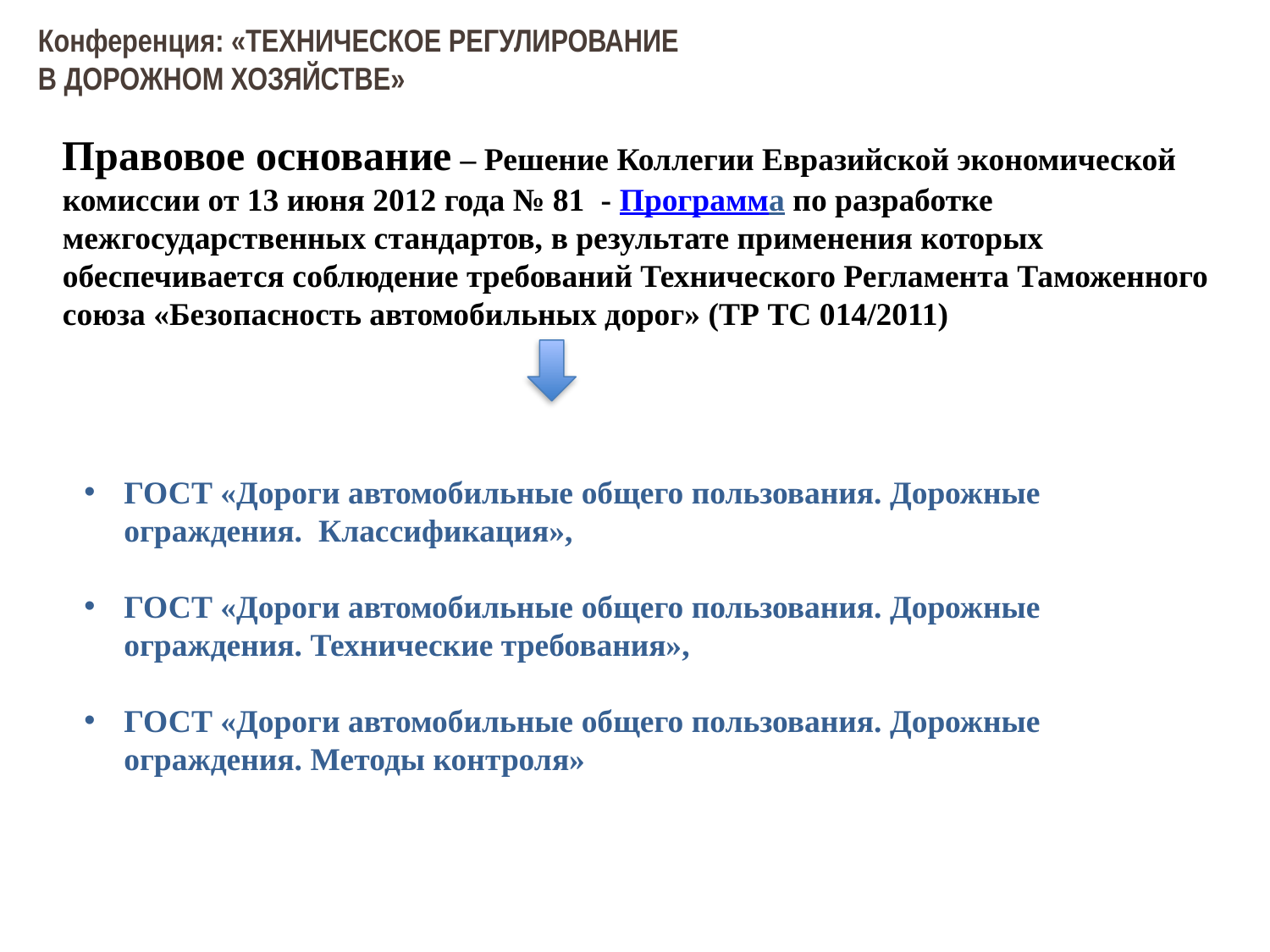

Конференция: «ТЕХНИЧЕСКОЕ РЕГУЛИРОВАНИЕ
В ДОРОЖНОМ ХОЗЯЙСТВЕ»
Правовое основание – Решение Коллегии Евразийской экономической комиссии от 13 июня 2012 года № 81  - Программа по разработке межгосударственных стандартов, в результате применения которых обеспечивается соблюдение требований Технического Регламента Таможенного союза «Безопасность автомобильных дорог» (ТР ТС 014/2011)

ГОСТ «Дороги автомобильные общего пользования. Дорожные ограждения.  Классификация»,

ГОСТ «Дороги автомобильные общего пользования. Дорожные ограждения. Технические требования»,

ГОСТ «Дороги автомобильные общего пользования. Дорожные ограждения. Методы контроля»